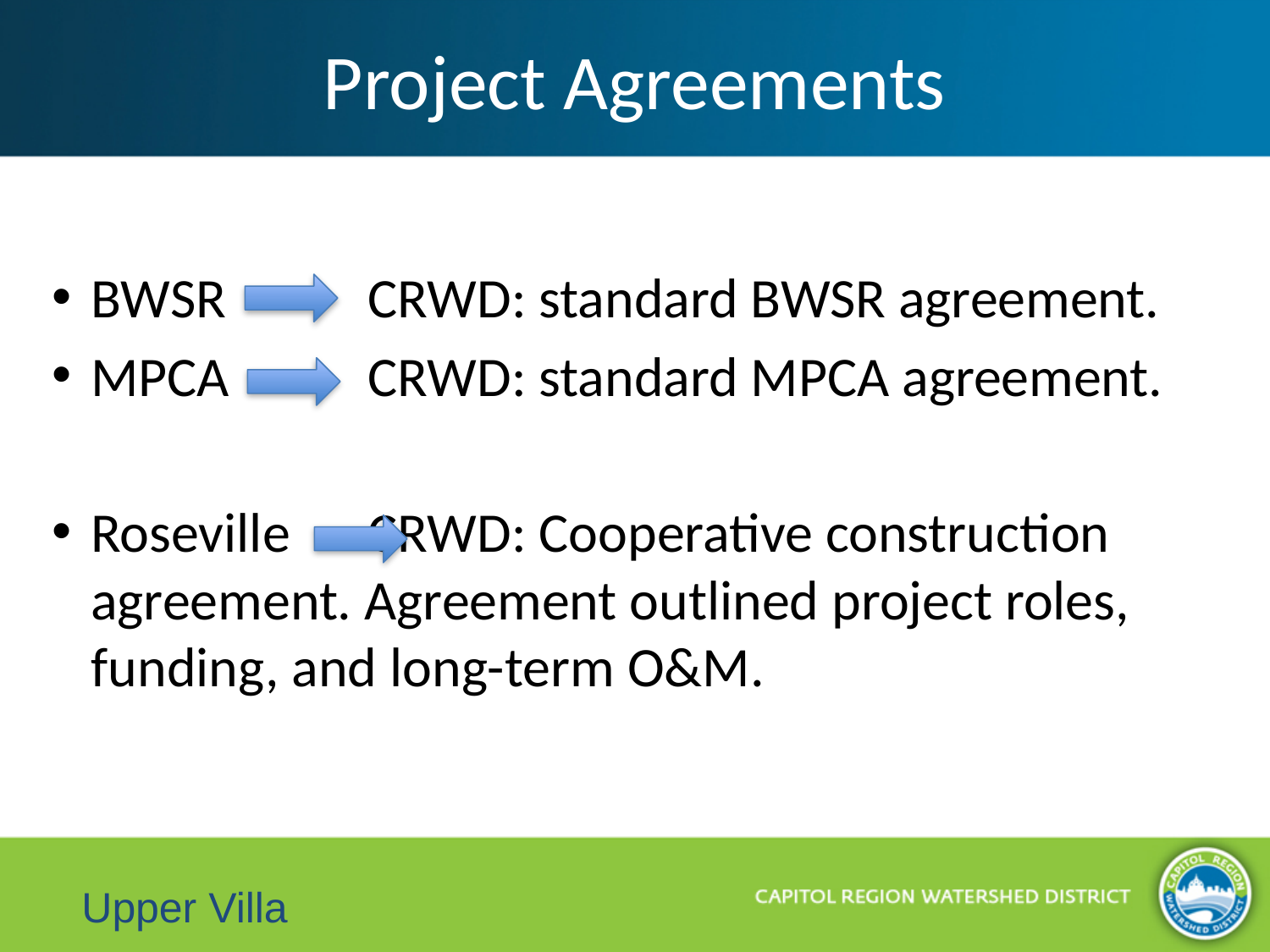

# Project Agreements

BWSR		  CRWD: standard BWSR agreement.
MPCA		  CRWD: standard MPCA agreement.

Roseville  		  CRWD: Cooperative construction agreement. Agreement outlined project roles, funding, and long-term O&M.

Upper Villa